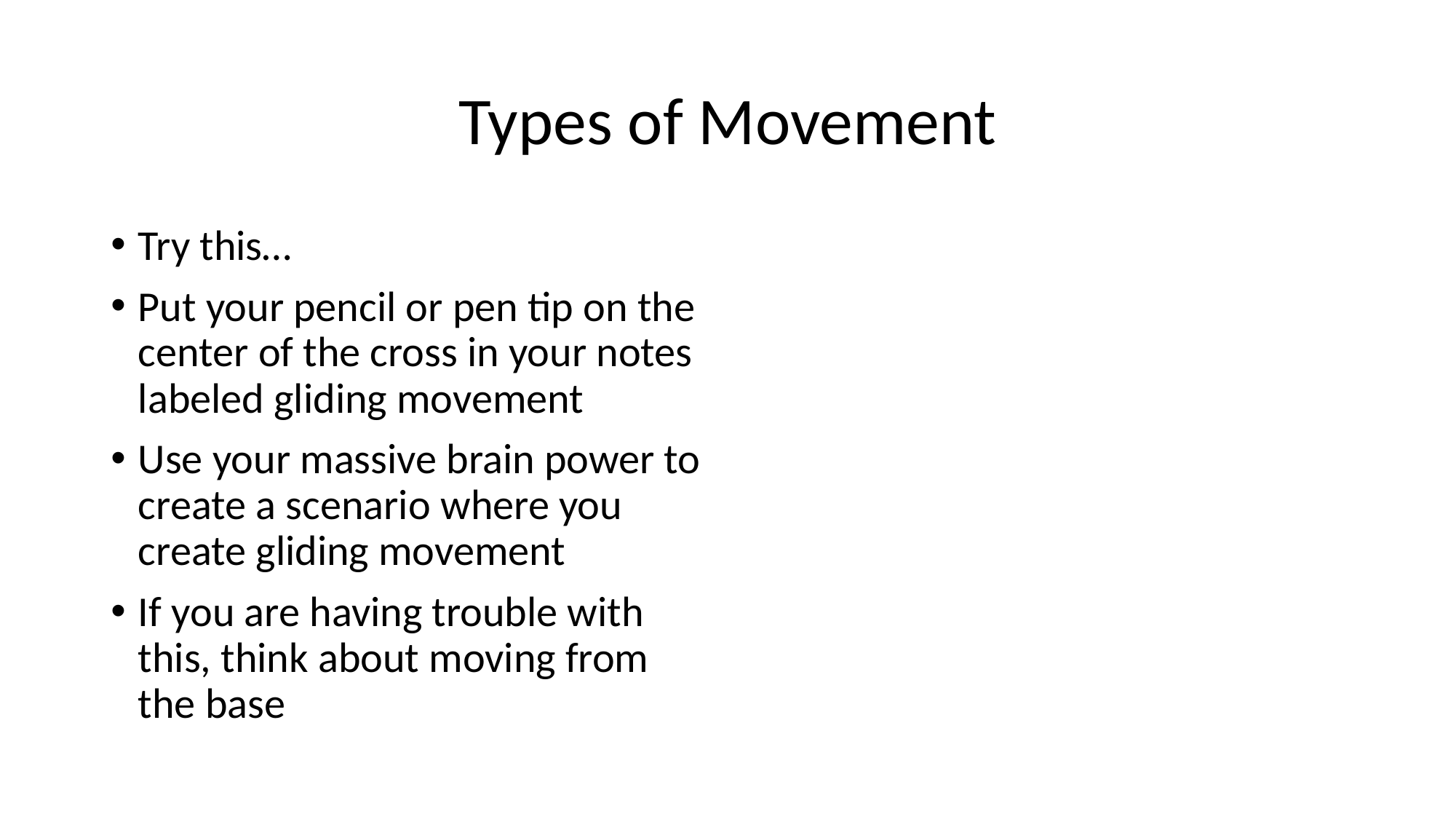

# Types of Movement
Try this…
Put your pencil or pen tip on the center of the cross in your notes labeled gliding movement
Use your massive brain power to create a scenario where you create gliding movement
If you are having trouble with this, think about moving from the base